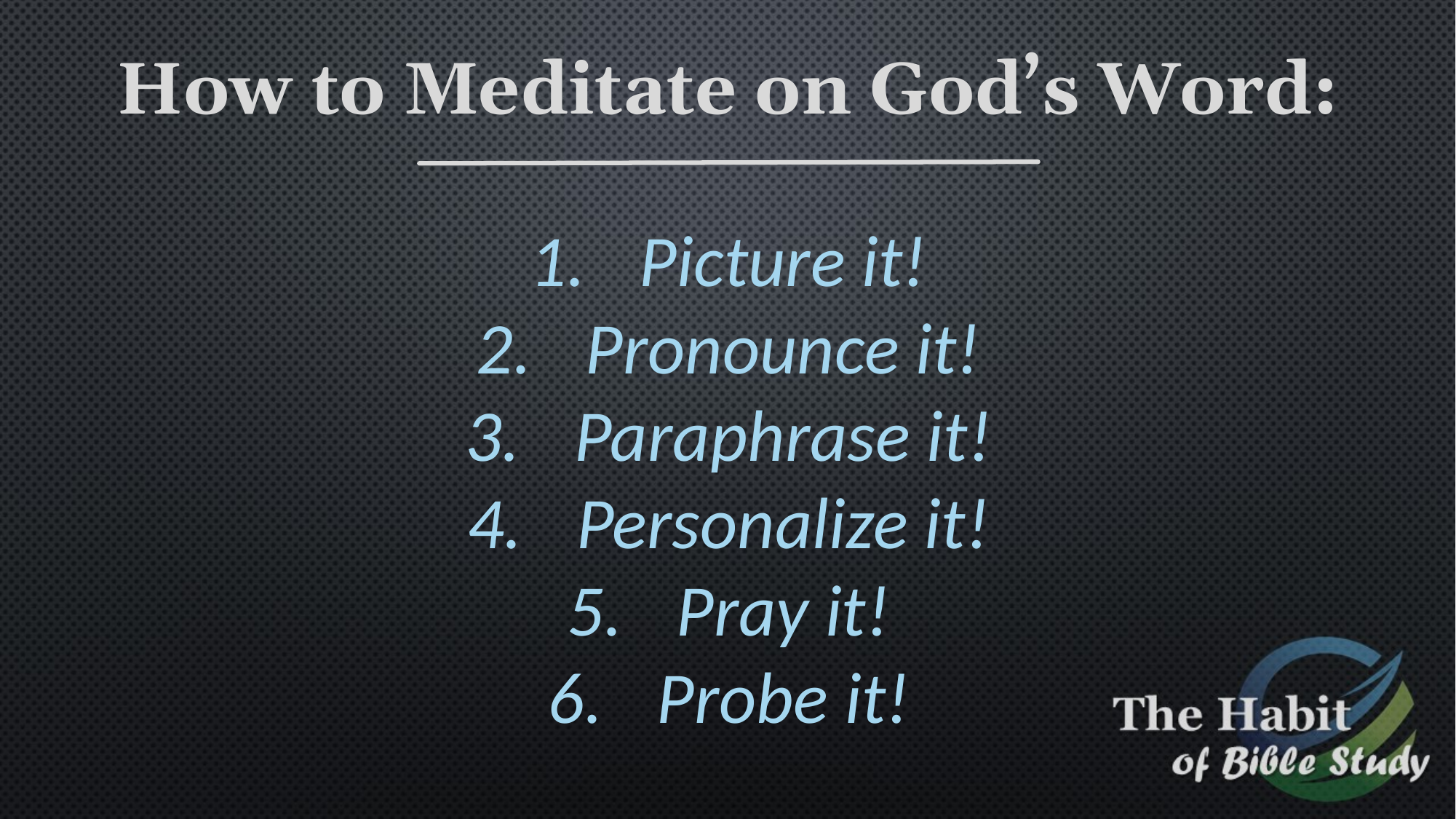

How to Meditate on God’s Word:
Picture it!
Pronounce it!
Paraphrase it!
Personalize it!
Pray it!
Probe it!